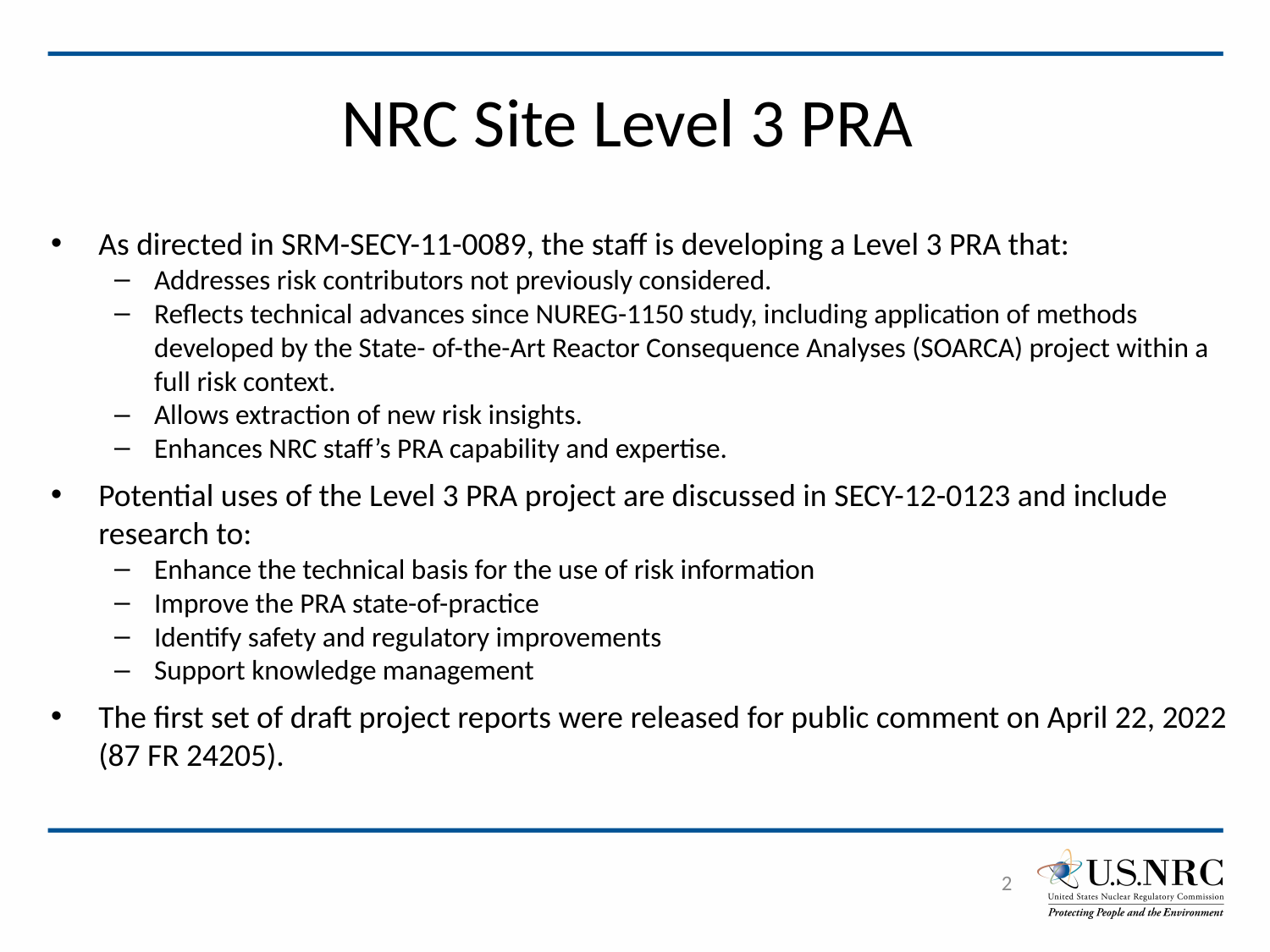

# NRC Site Level 3 PRA
As directed in SRM-SECY-11-0089, the staff is developing a Level 3 PRA that:
Addresses risk contributors not previously considered.
Reflects technical advances since NUREG-1150 study, including application of methods developed by the State- of-the-Art Reactor Consequence Analyses (SOARCA) project within a full risk context.
Allows extraction of new risk insights.
Enhances NRC staff’s PRA capability and expertise.
Potential uses of the Level 3 PRA project are discussed in SECY-12-0123 and include research to:
Enhance the technical basis for the use of risk information
Improve the PRA state-of-practice
Identify safety and regulatory improvements
Support knowledge management
The first set of draft project reports were released for public comment on April 22, 2022 (87 FR 24205).
2